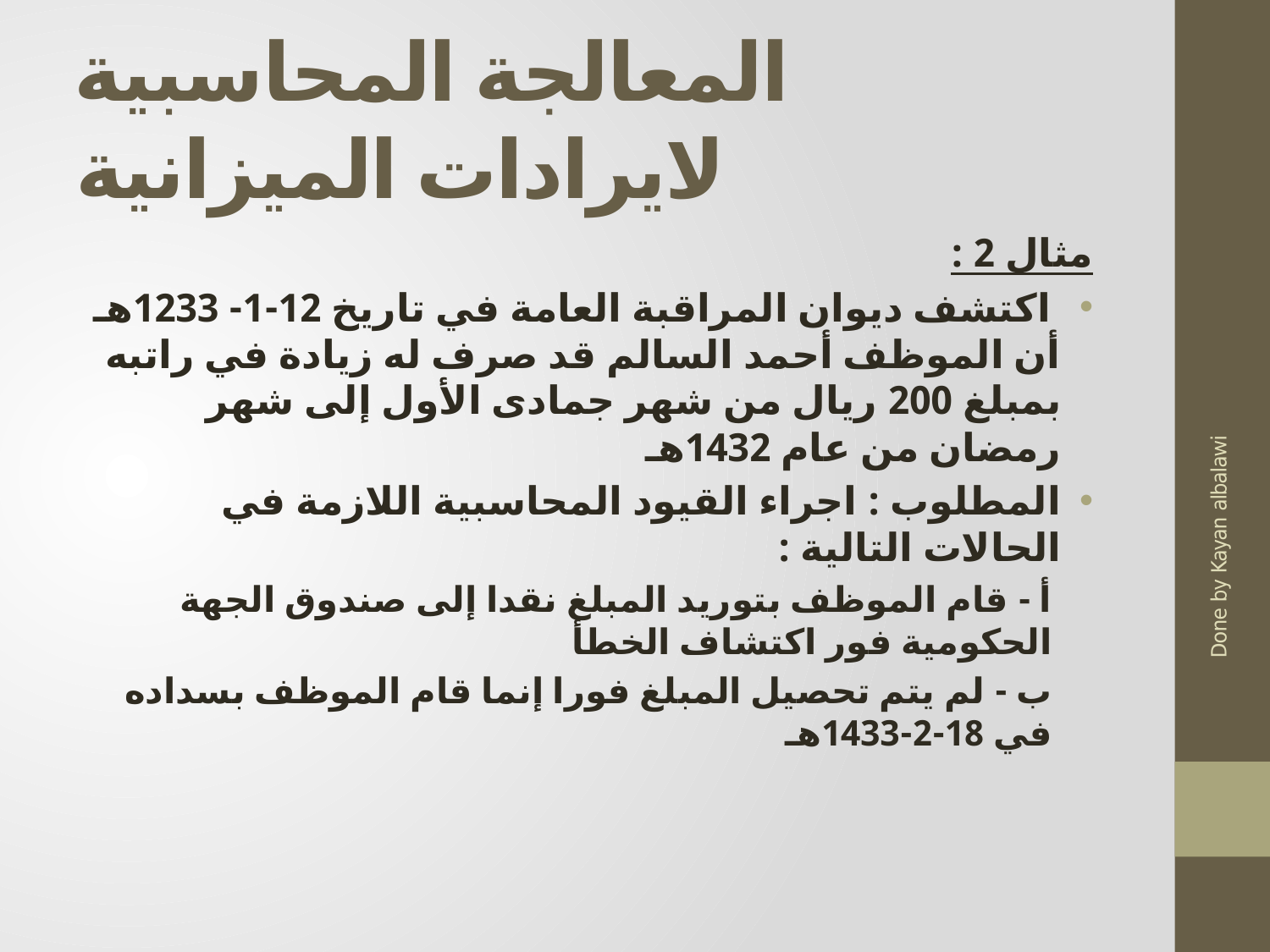

# المعالجة المحاسبية لايرادات الميزانية
مثال 2 :
 اكتشف ديوان المراقبة العامة في تاريخ 12-1- 1233هـ أن الموظف أحمد السالم قد صرف له زيادة في راتبه بمبلغ 200 ريال من شهر جمادى الأول إلى شهر رمضان من عام 1432هـ
المطلوب : اجراء القيود المحاسبية اللازمة في الحالات التالية :
أ - قام الموظف بتوريد المبلغ نقدا إلى صندوق الجهة الحكومية فور اكتشاف الخطأ
ب - لم يتم تحصيل المبلغ فورا إنما قام الموظف بسداده في 18-2-1433هـ
Done by Kayan albalawi